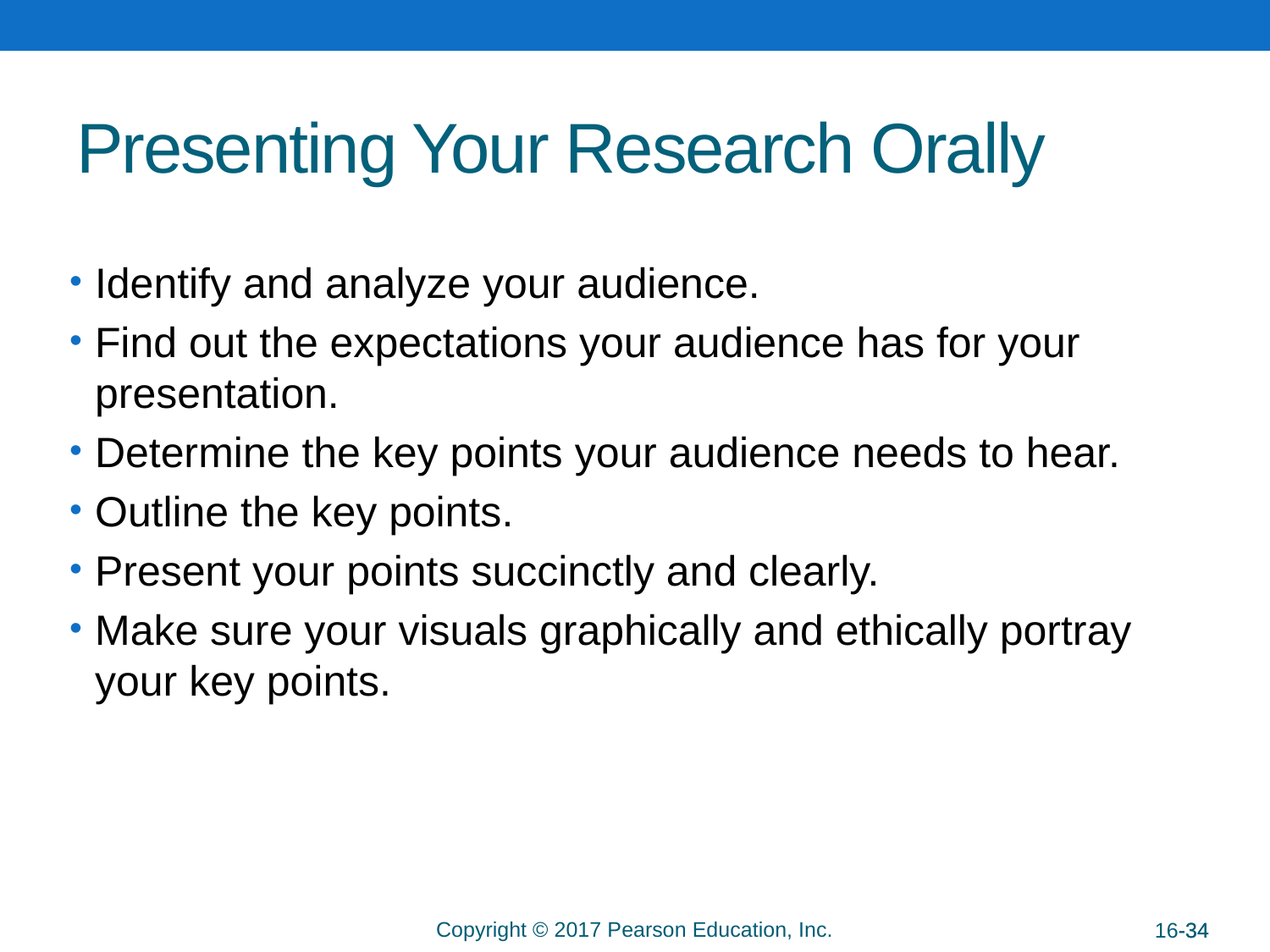

# Presenting Your Research Orally
Identify and analyze your audience.
Find out the expectations your audience has for your presentation.
Determine the key points your audience needs to hear.
Outline the key points.
Present your points succinctly and clearly.
Make sure your visuals graphically and ethically portray your key points.